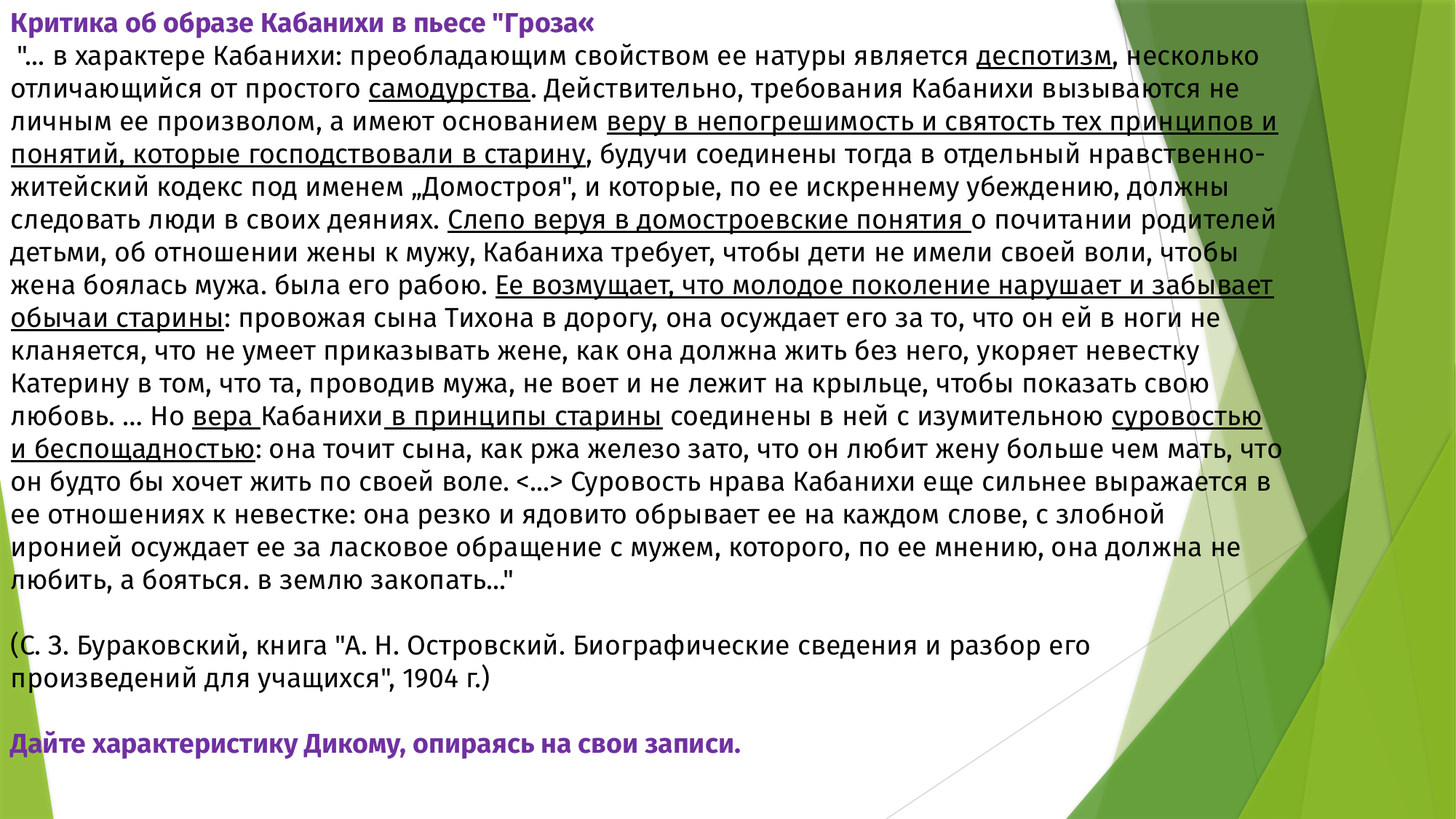

Критика об образе Кабанихи в пьесе "Гроза«
 "... в характере Кабанихи: преобладающим свойством ее натуры является деспотизм, несколько отличающийся от простого самодурства. Действительно, требования Кабанихи вызываются не личным ее произволом, а имеют основанием веру в непогрешимость и святость тех принципов и понятий, которые господствовали в старину, будучи соединены тогда в отдельный нравственно-житейский кодекс под именем „Домостроя", и которые, по ее искреннему убеждению, должны следовать люди в своих деяниях. Слепо веруя в домостроевские понятия о почитании родителей детьми, об отношении жены к мужу, Кабаниха требует, чтобы дети не имели своей воли, чтобы жена боялась мужа. была его рабою. Ее возмущает, что молодое поколение нарушает и забывает обычаи старины: провожая сына Тихона в дорогу, она осуждает его за то, что он ей в ноги не кланяется, что не умеет приказывать жене, как она должна жить без него, укоряет невестку Катерину в том, что та, проводив мужа, не воет и не лежит на крыльце, чтобы показать свою любовь. … Но вера Кабанихи в принципы старины соединены в ней с изумительною суровостью и беспощадностью: она точит сына, как ржа железо зато, что он любит жену больше чем мать, что он будто бы хочет жить по своей воле. <...> Суровость нрава Кабанихи еще сильнее выражается в ее отношениях к невестке: она резко и ядовито обрывает ее на каждом слове, с злобной иронией осуждает ее за ласковое обращение с мужем, которого, по ее мнению, она должна не любить, а бояться. в землю закопать..."

(С. З. Бураковский, книга "А. Н. Островский. Биографические сведения и разбор его произведений для учащихся", 1904 г.)

Дайте характеристику Дикому, опираясь на свои записи.